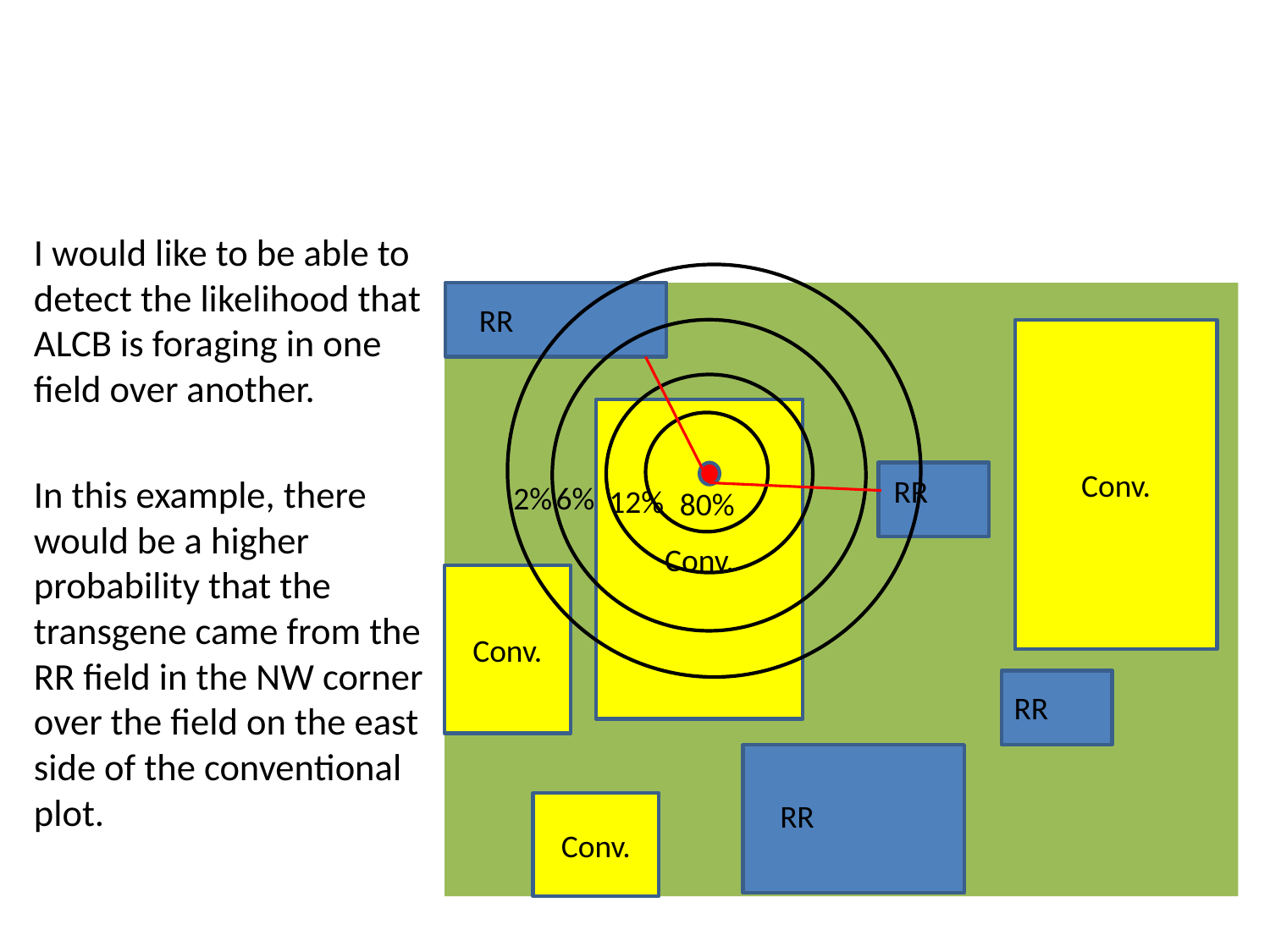

#
I would like to be able to detect the likelihood that ALCB is foraging in one field over another.

In this example, there would be a higher probability that the transgene came from the RR field in the NW corner over the field on the east side of the conventional plot.

RR

Conv.

Conv.

RR
2%
6%
12%
80%
Conv.

RR

RR
Conv.